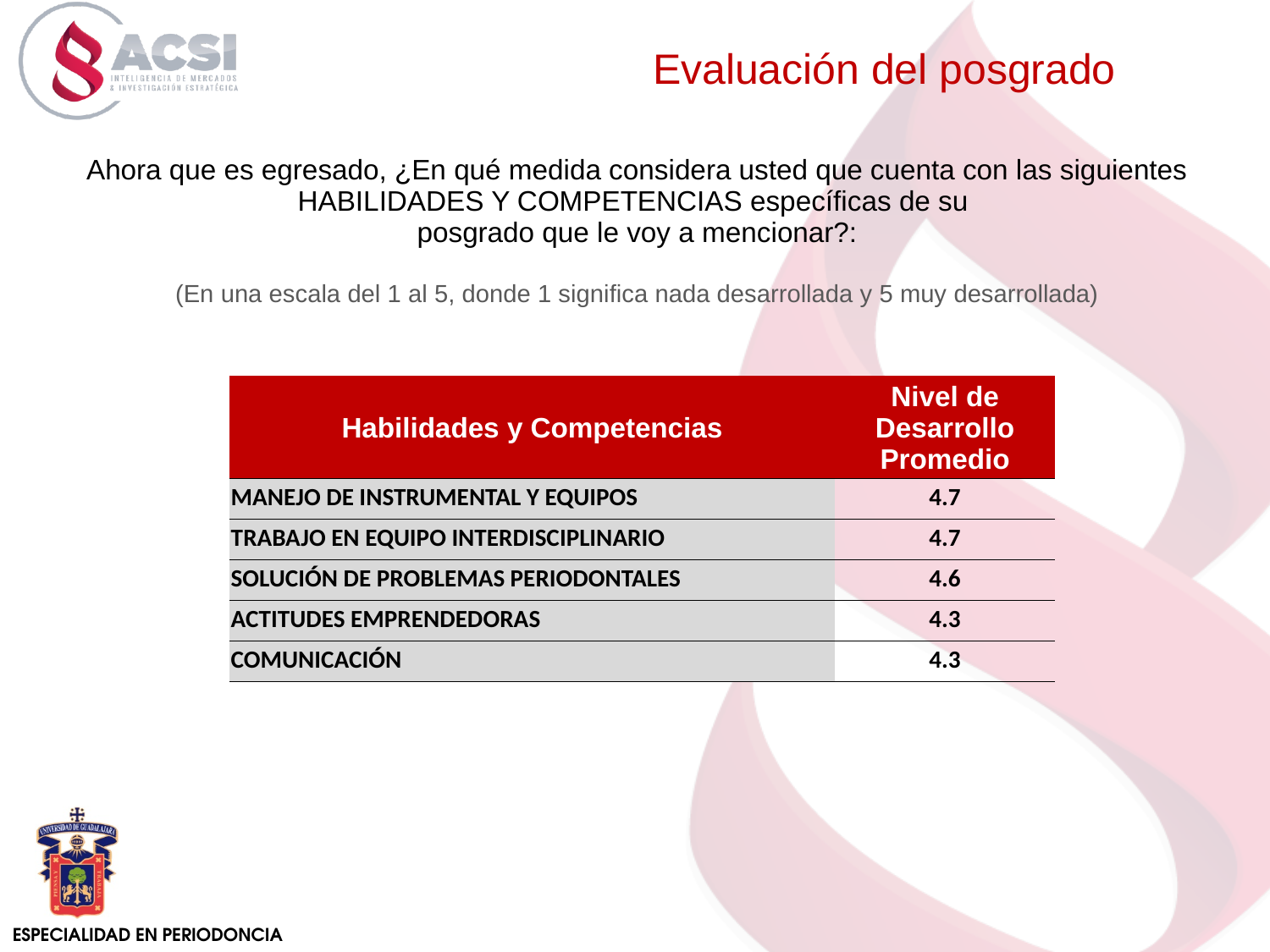

Evaluación del posgrado
Ahora que es egresado, ¿En qué medida considera usted que cuenta con las siguientes HABILIDADES Y COMPETENCIAS específicas de su
posgrado que le voy a mencionar?:

(En una escala del 1 al 5, donde 1 significa nada desarrollada y 5 muy desarrollada)
| Habilidades y Competencias | Nivel de Desarrollo Promedio |
| --- | --- |
| MANEJO DE INSTRUMENTAL Y EQUIPOS | 4.7 |
| TRABAJO EN EQUIPO INTERDISCIPLINARIO | 4.7 |
| SOLUCIÓN DE PROBLEMAS PERIODONTALES | 4.6 |
| ACTITUDES EMPRENDEDORAS | 4.3 |
| COMUNICACIÓN | 4.3 |